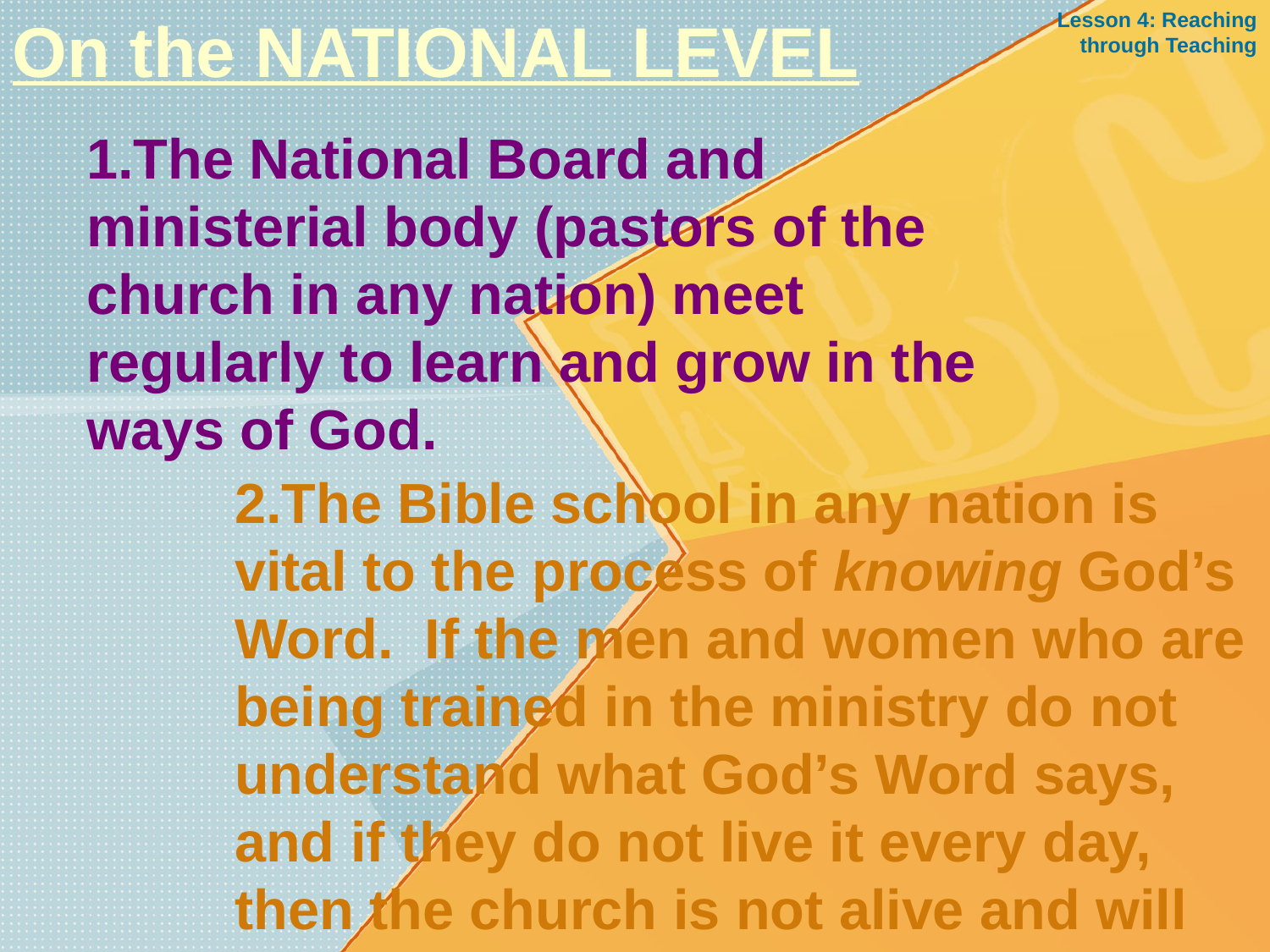

On the NATIONAL LEVEL
Lesson 4: Reaching through Teaching
1.The National Board and ministerial body (pastors of the church in any nation) meet regularly to learn and grow in the ways of God.
2.The Bible school in any nation is vital to the process of knowing God’s Word.  If the men and women who are being trained in the ministry do not understand what God’s Word says, and if they do not live it every day, then the church is not alive and will never grow.